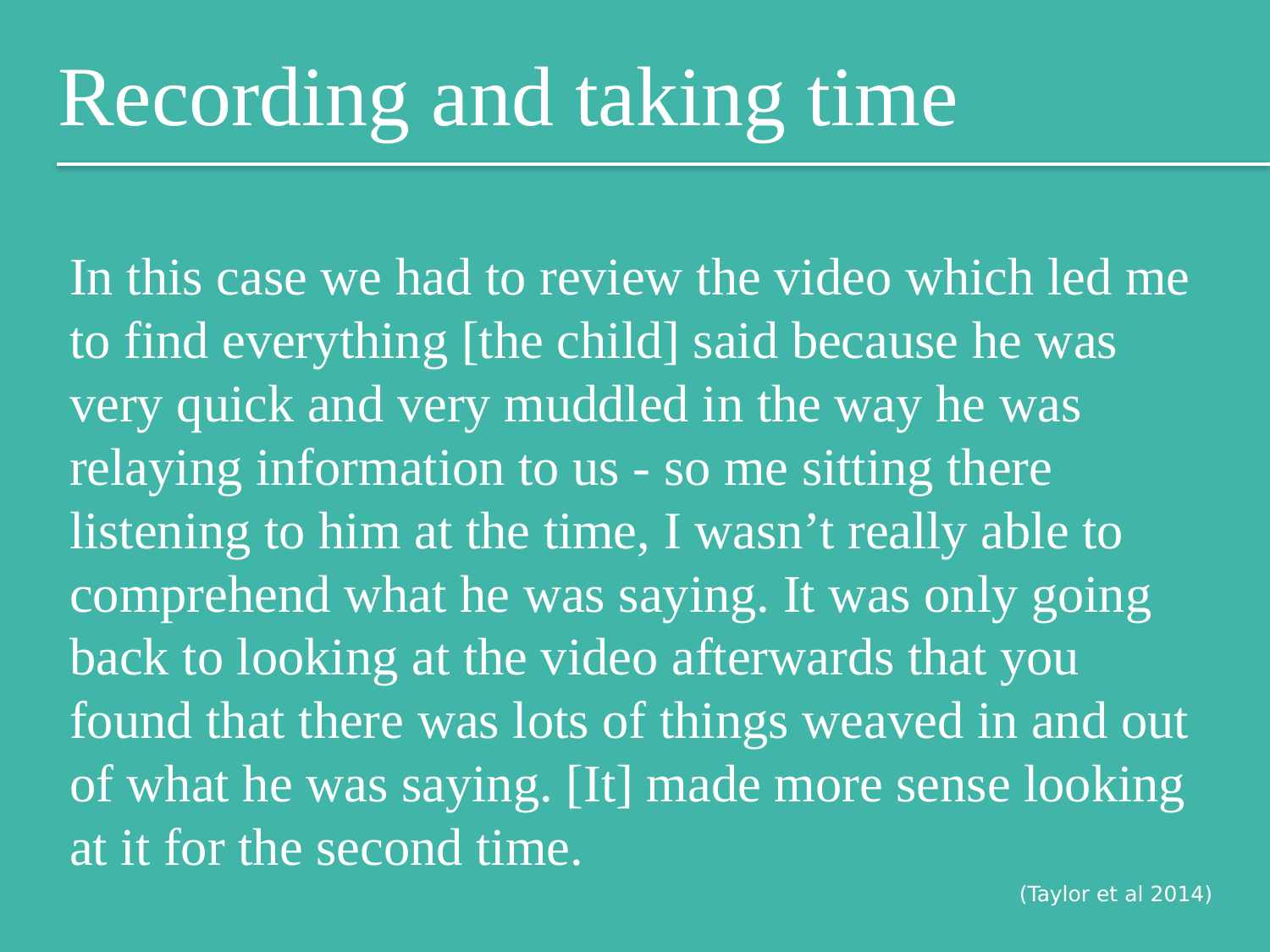

Recording and taking time
In this case we had to review the video which led me to find everything [the child] said because he was very quick and very muddled in the way he was relaying information to us - so me sitting there listening to him at the time, I wasn’t really able to comprehend what he was saying. It was only going back to looking at the video afterwards that you found that there was lots of things weaved in and out of what he was saying. [It] made more sense looking at it for the second time.
(Taylor et al 2014)